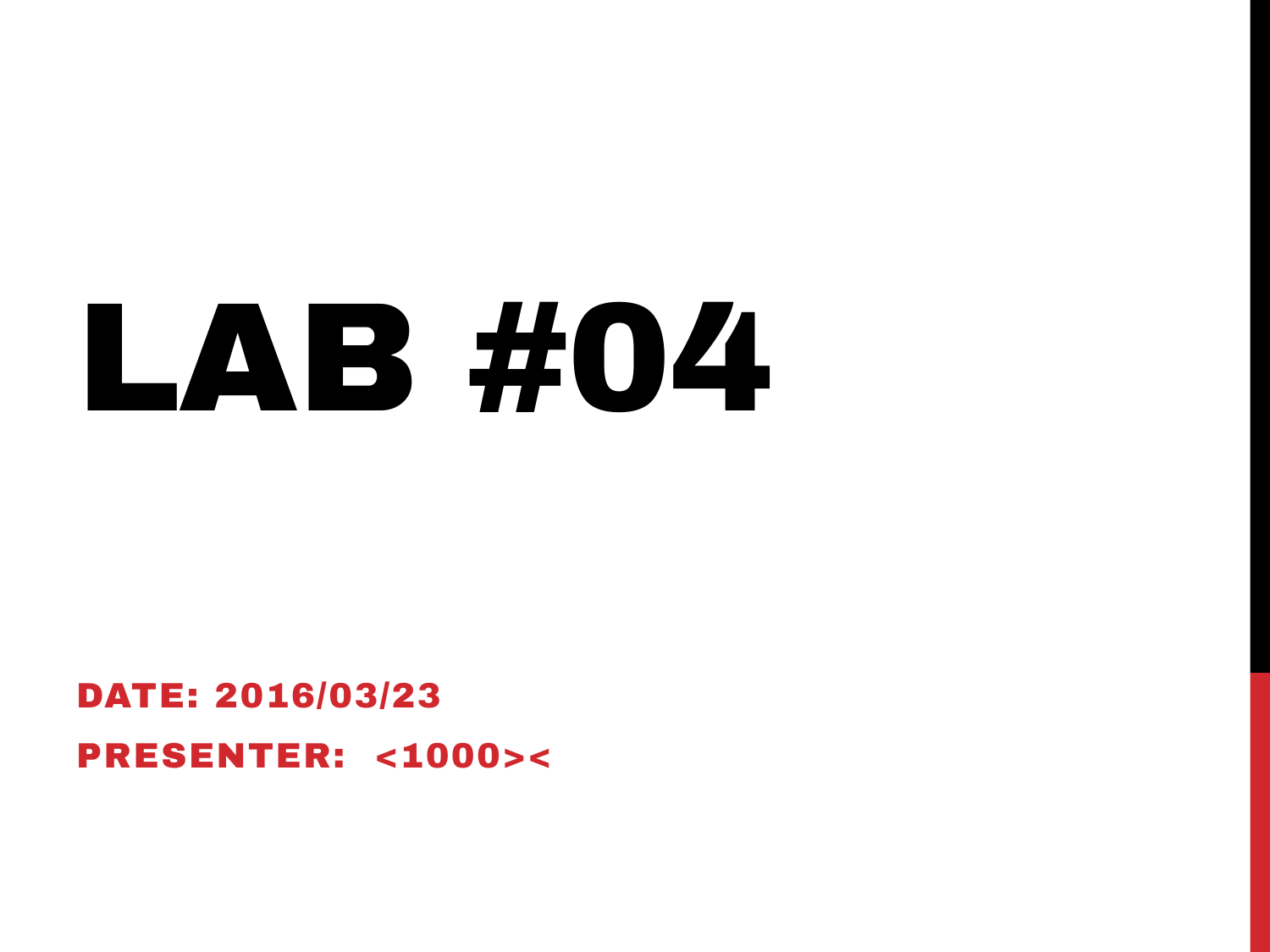

# Lab #04
Date: 2016/03/23
Presenter:  <1000><